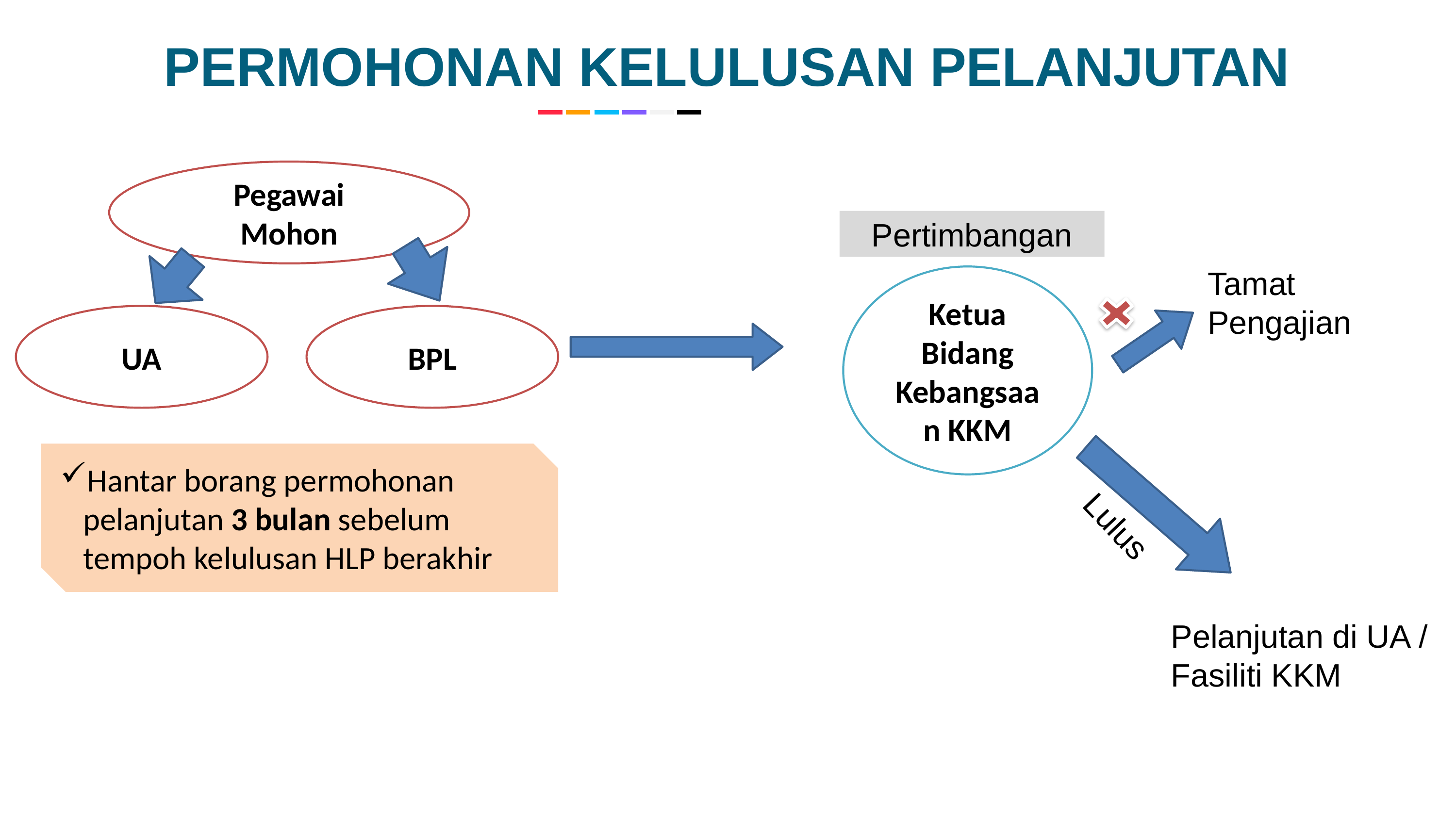

# PERMOHONAN KELULUSAN PELANJUTAN

Pegawai
Mohon
Pertimbangan

Tamat Pengajian
Ketua Bidang Kebangsaan KKM

UA
BPL

Hantar borang permohonan pelanjutan 3 bulan sebelum tempoh kelulusan HLP berakhir
Lulus
Pelanjutan di UA / Fasiliti KKM